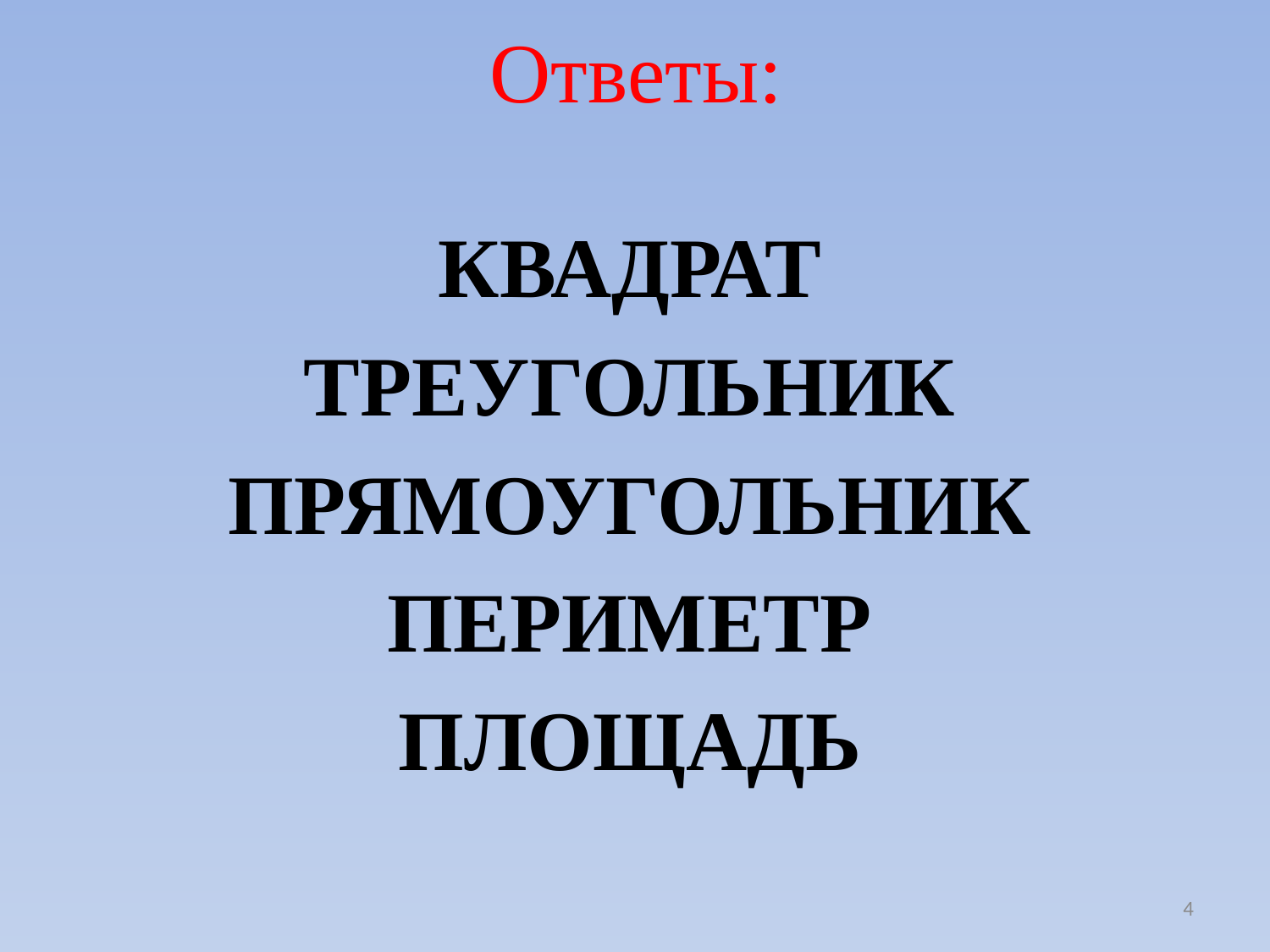

# Ответы:
КВАДРАТ
ТРЕУГОЛЬНИК
ПРЯМОУГОЛЬНИК
ПЕРИМЕТР
ПЛОЩАДЬ
4